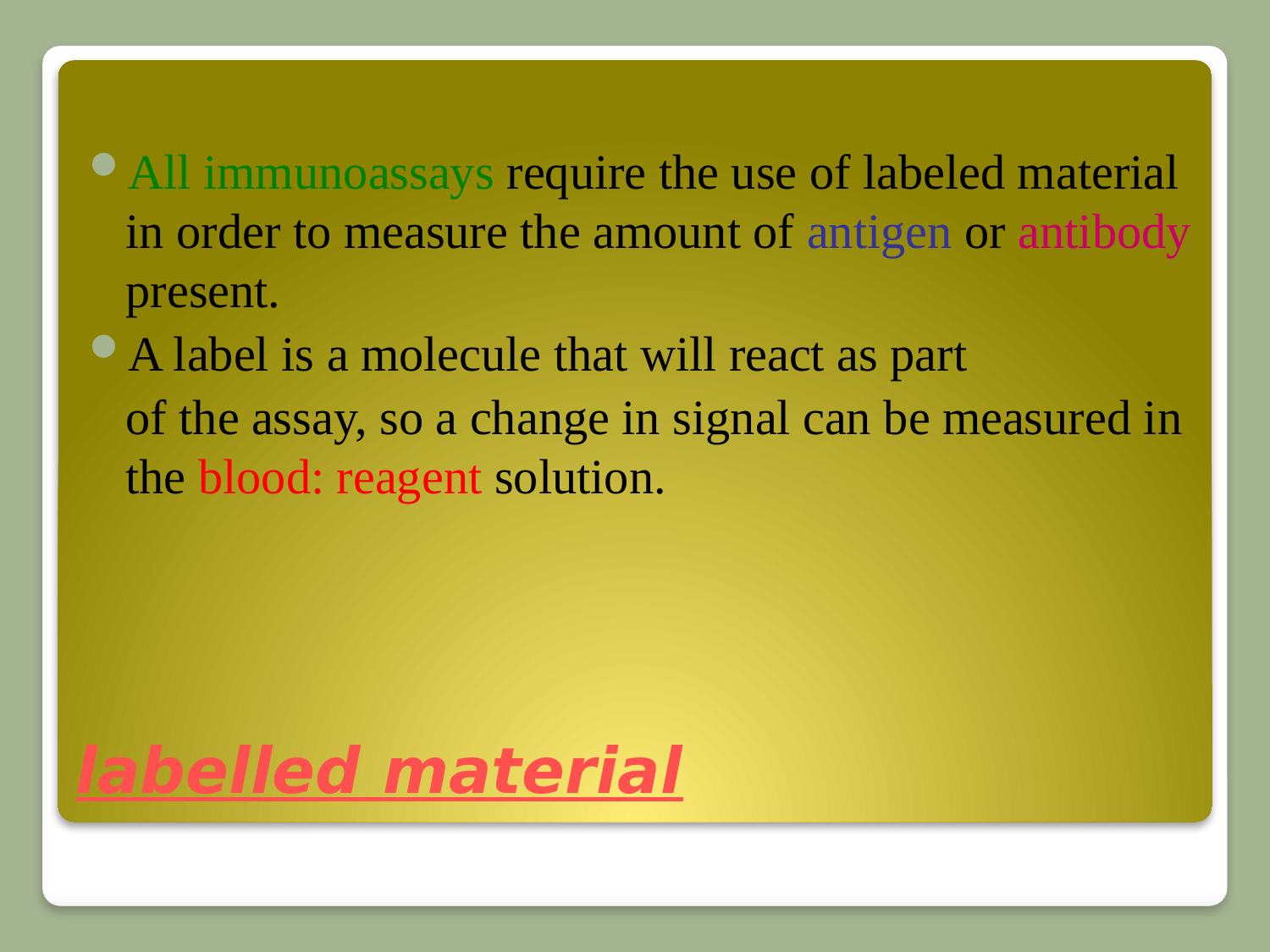

All immunoassays require the use of labeled material in order to measure the amount of antigen or antibody present.
A label is a molecule that will react as part
   of the assay, so a change in signal can be measured in the blood: reagent solution.

# labelled material